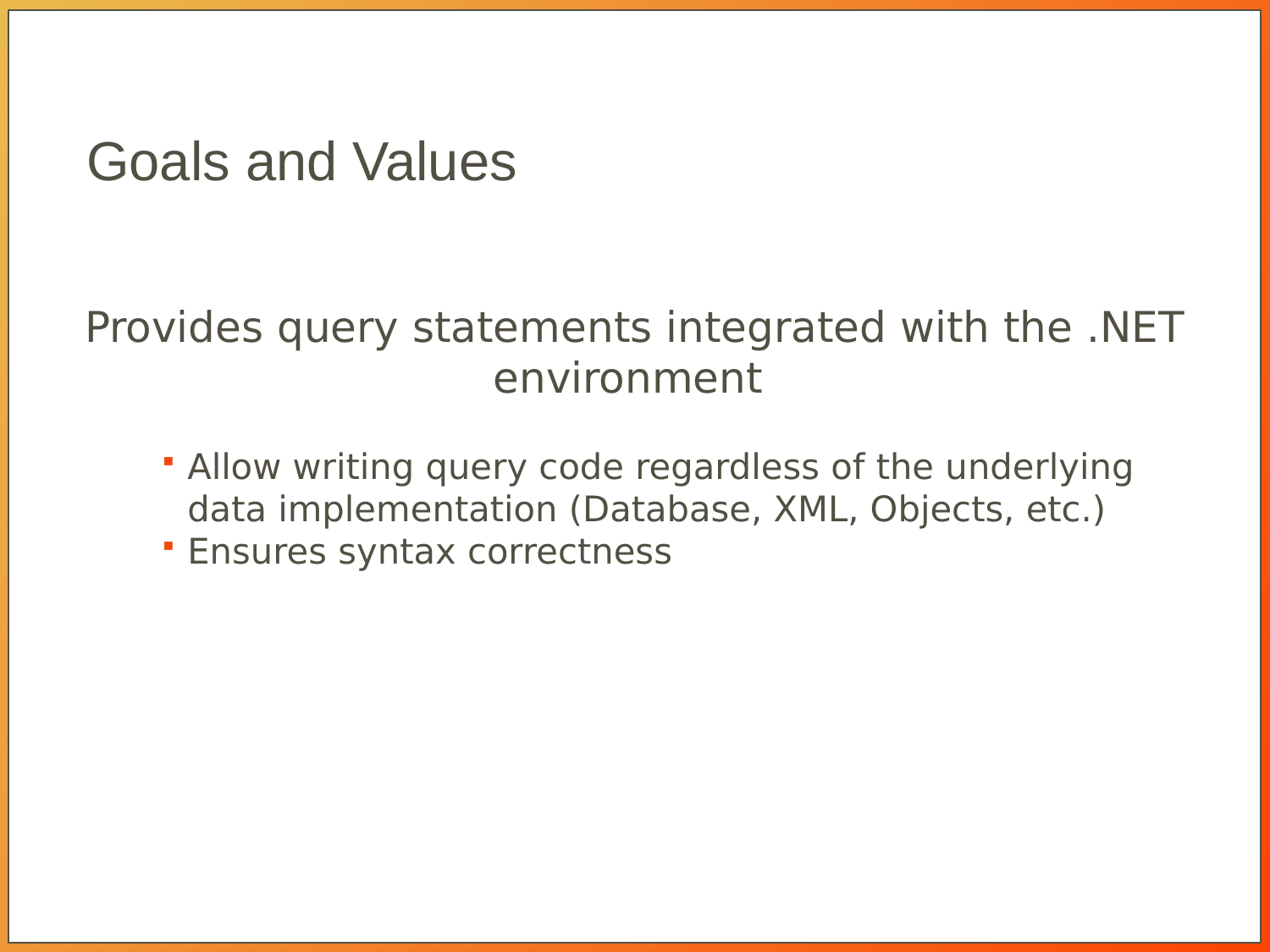

# Goals and Values

Provides query statements integrated with the .NET environment

Allow writing query code regardless of the underlying data implementation (Database, XML, Objects, etc.)
Ensures syntax correctness